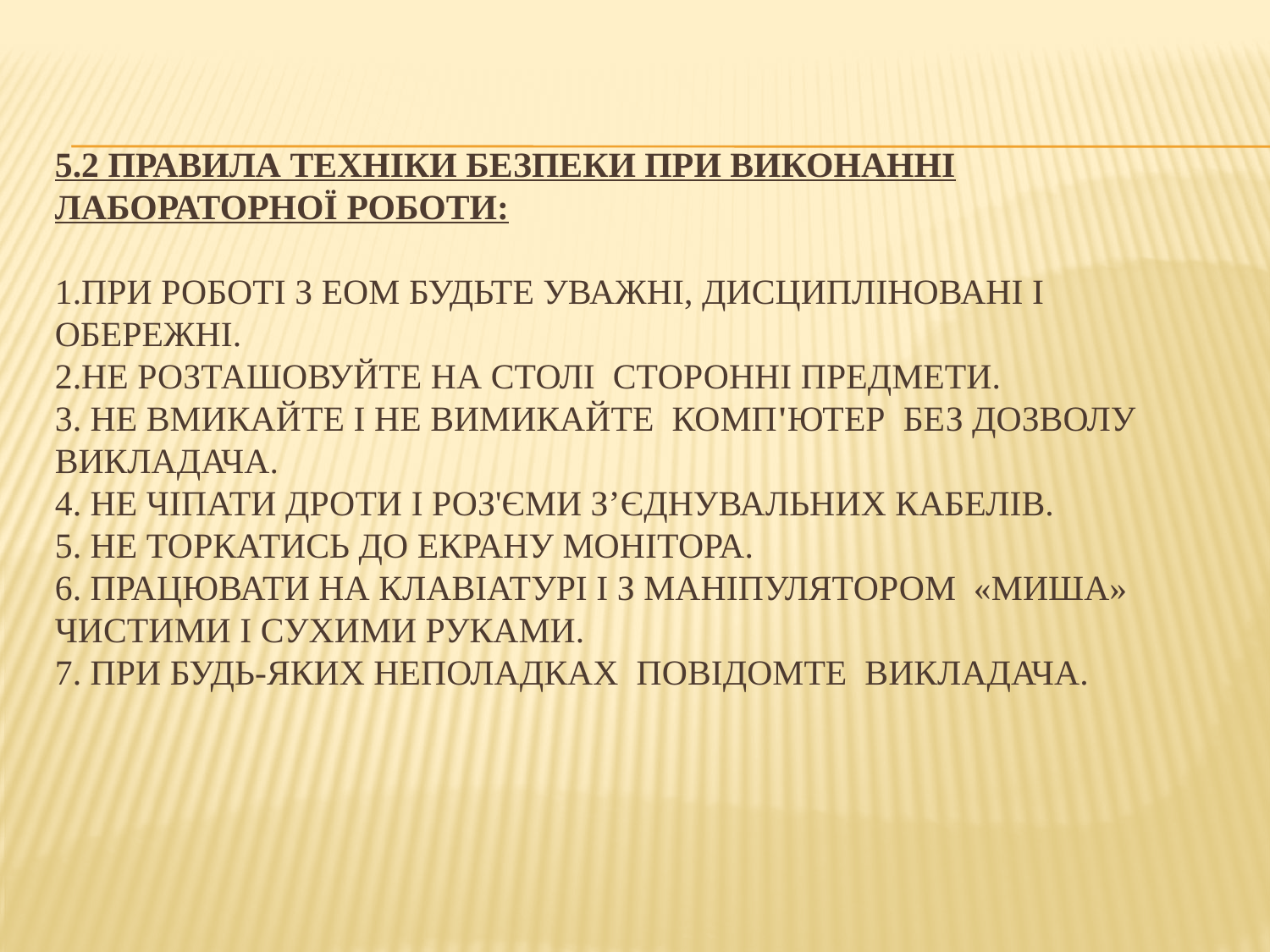

# 5.2 Правила техніки безпеки при виконанні лабораторної роботи:   1.При роботі з ЕОМ Будьте уважні, дисципліновані і обережні. 2.Не розташовуйте на столі  сторонні предмети. 3. Не вмикайте і не вимикайте  комп'ютер  без дозволу викладача. 4. Не чіпати дроти і роз'єми з’єднувальних кабелів. 5. Не торкатись до екрану монітора. 6. Працювати на клавіатурі і з маніпулятором  «миша»  чистими і сухими руками. 7. При будь-яких неполадках  повідомте  викладача.